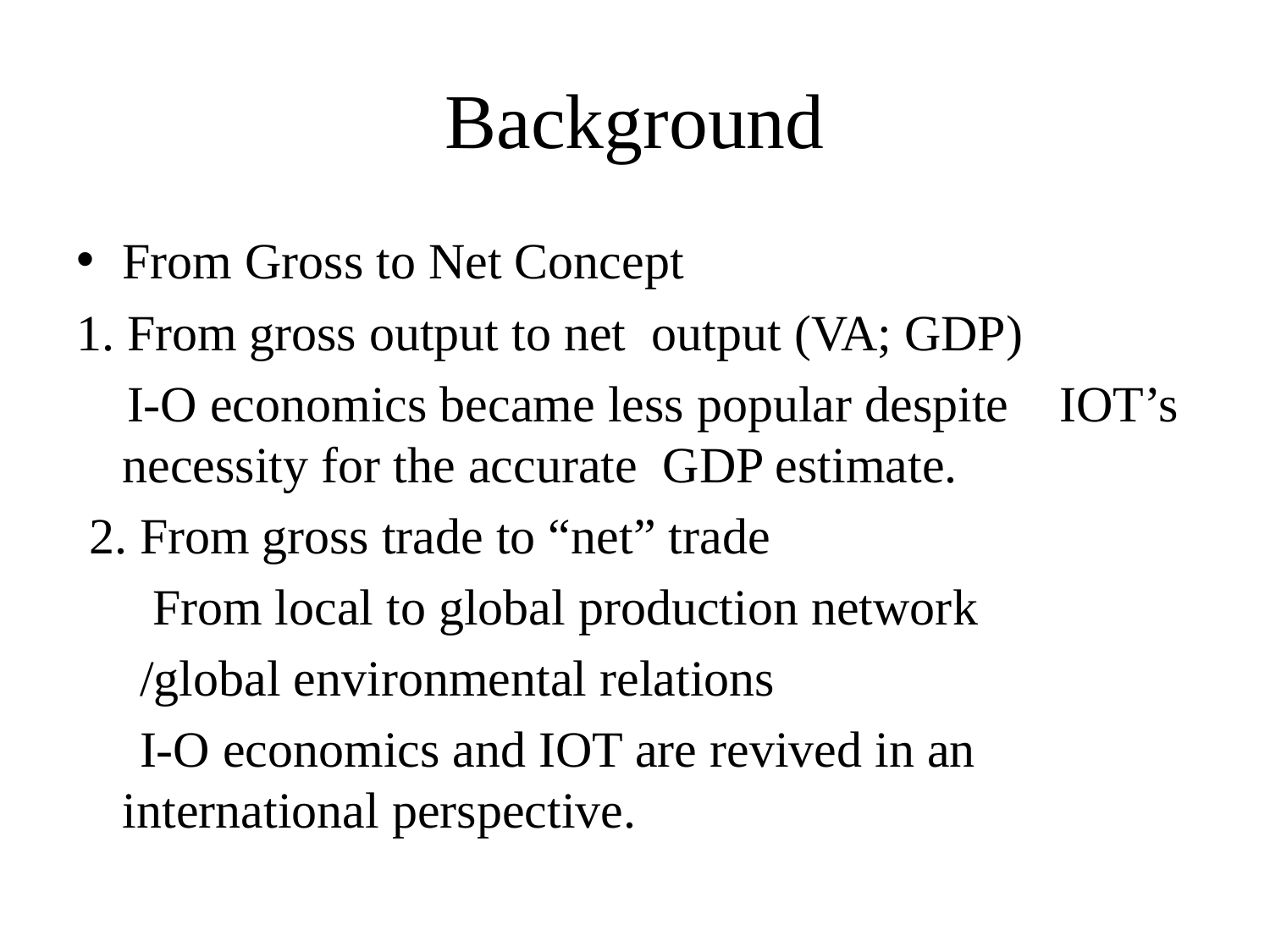

# Background
From Gross to Net Concept
1. From gross output to net  output (VA; GDP)
    I-O economics became less popular despite    IOT’s necessity for the accurate  GDP estimate.
 2. From gross trade to “net” trade
      From local to global production network
     /global environmental relations
     I-O economics and IOT are revived in an international perspective.